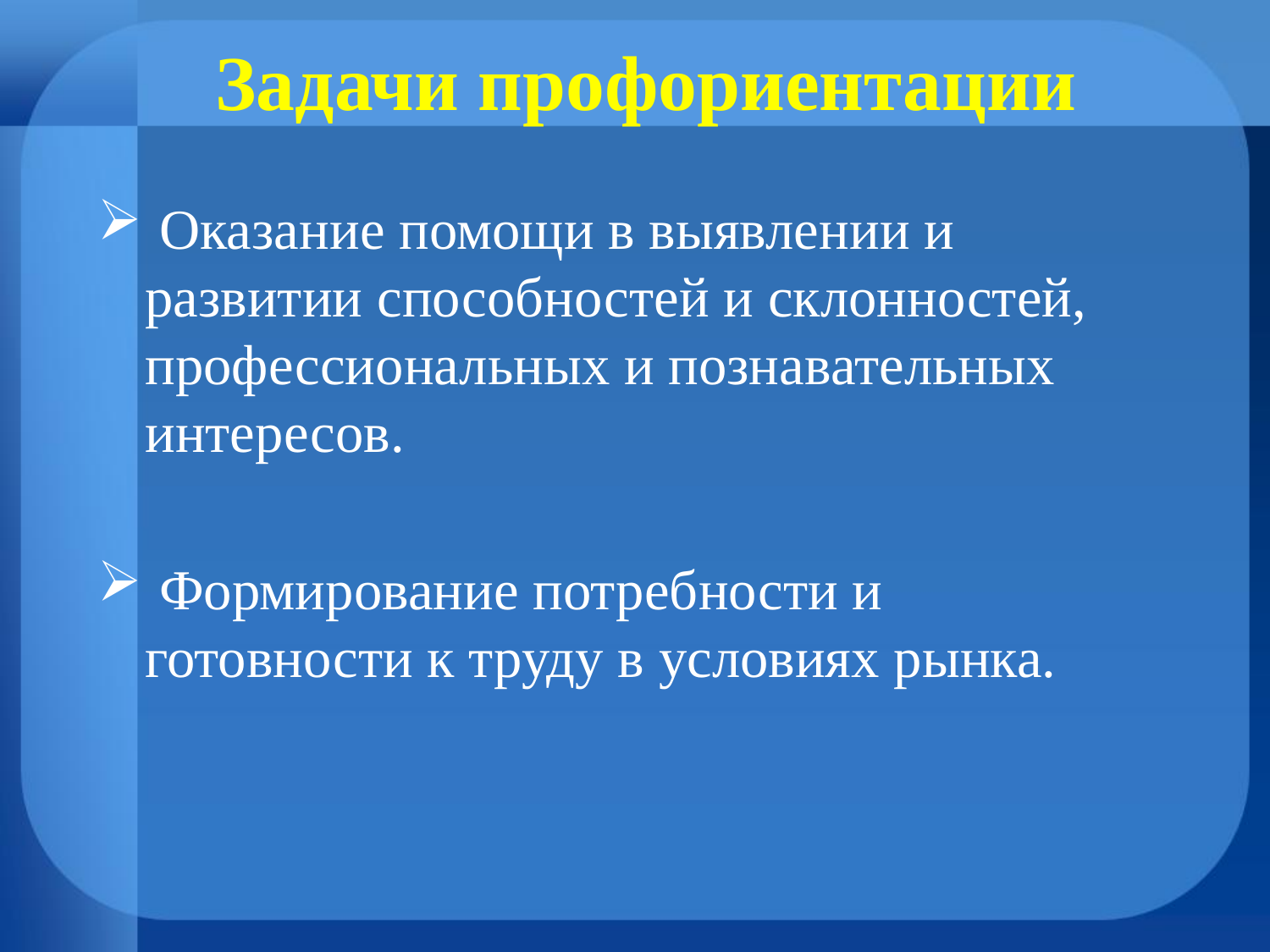

# Задачи профориентации
 Оказание помощи в выявлении и развитии способностей и склонностей, профессиональных и познавательных интересов.

 Формирование потребности и готовности к труду в условиях рынка.